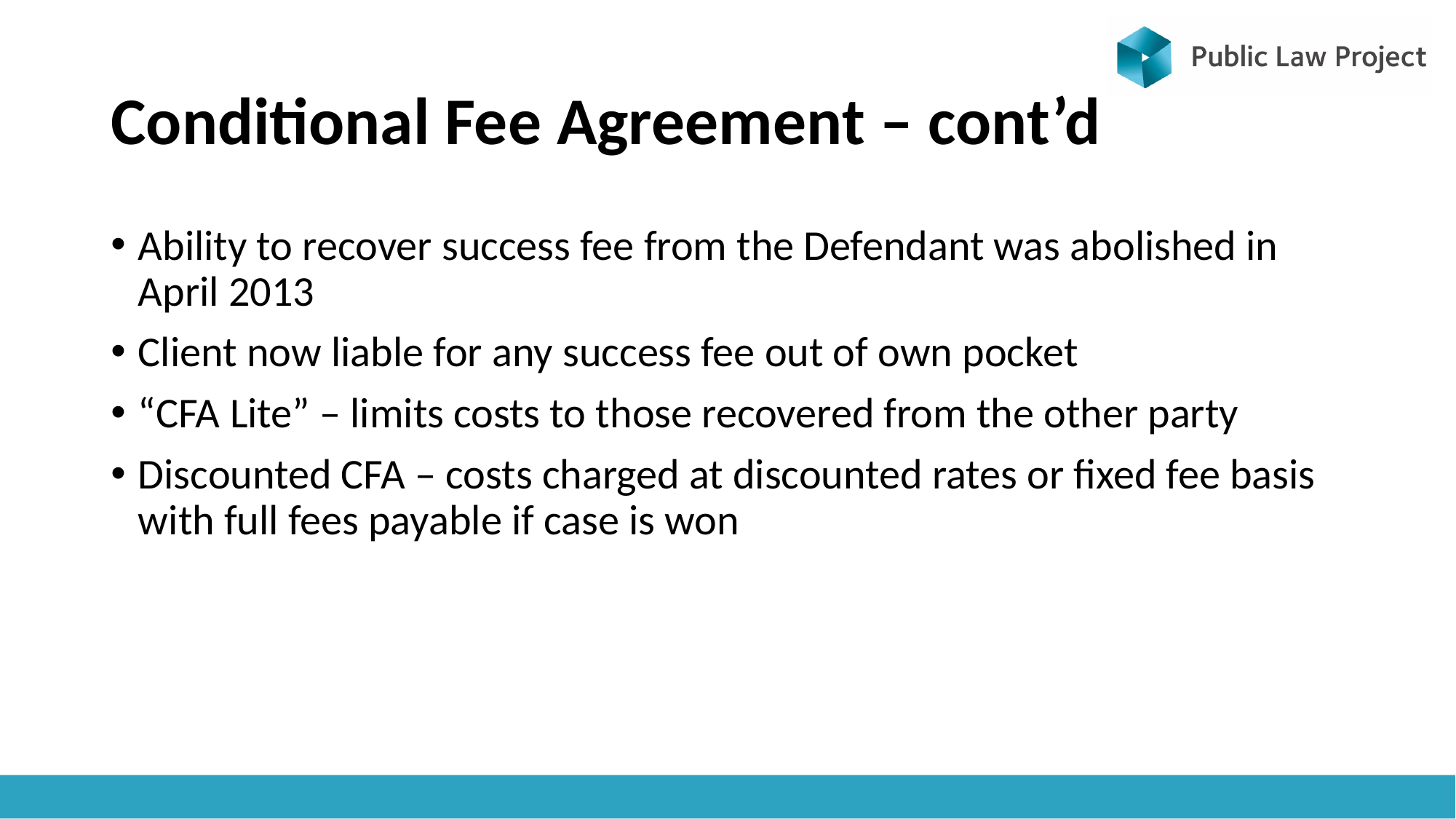

# Conditional Fee Agreement – cont’d
Ability to recover success fee from the Defendant was abolished in April 2013
Client now liable for any success fee out of own pocket
“CFA Lite” – limits costs to those recovered from the other party
Discounted CFA – costs charged at discounted rates or fixed fee basis with full fees payable if case is won